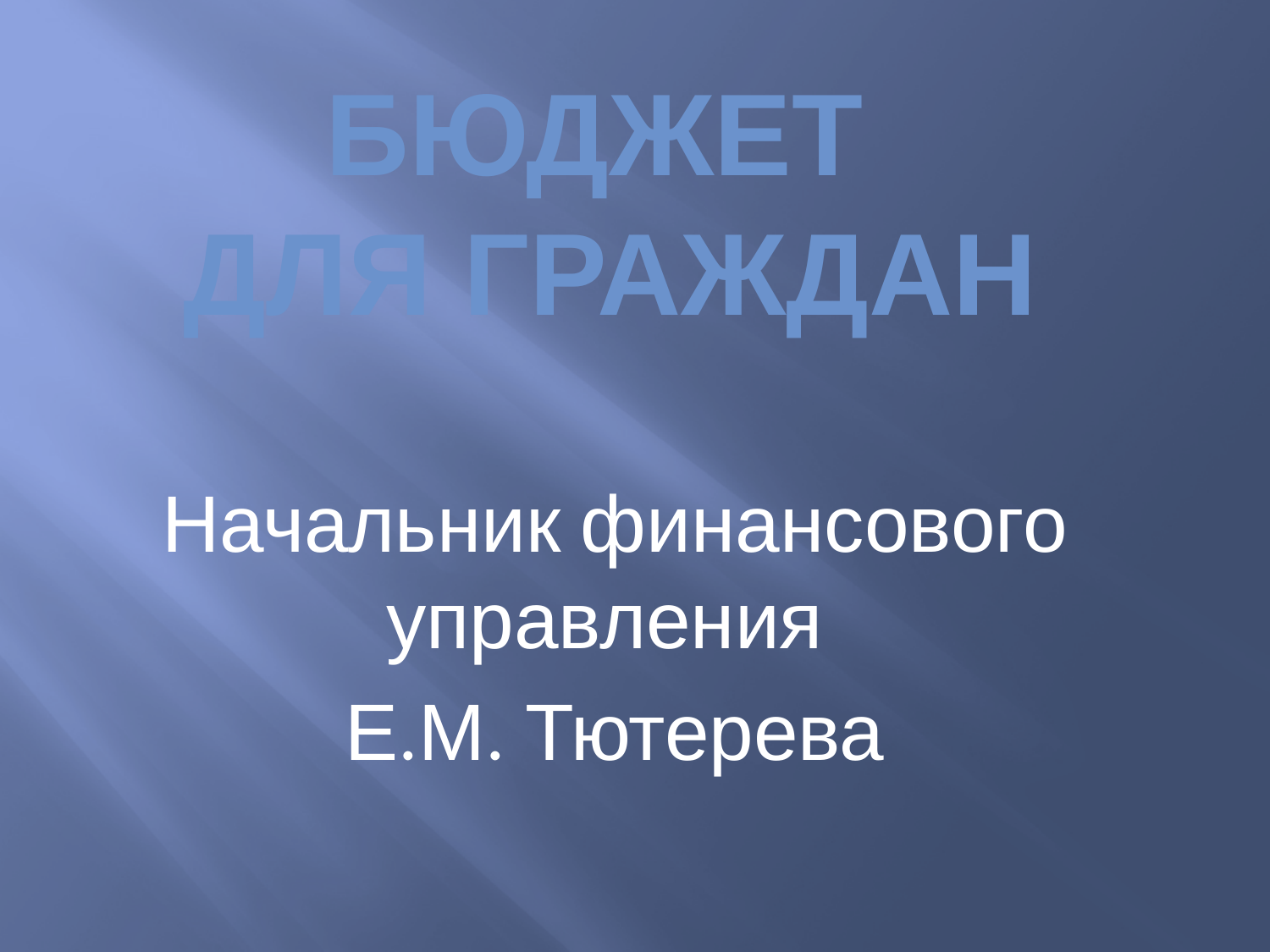

# БЮДЖЕТ ДЛЯ ГРАЖДАН
Начальник финансового управления
Е.М. Тютерева